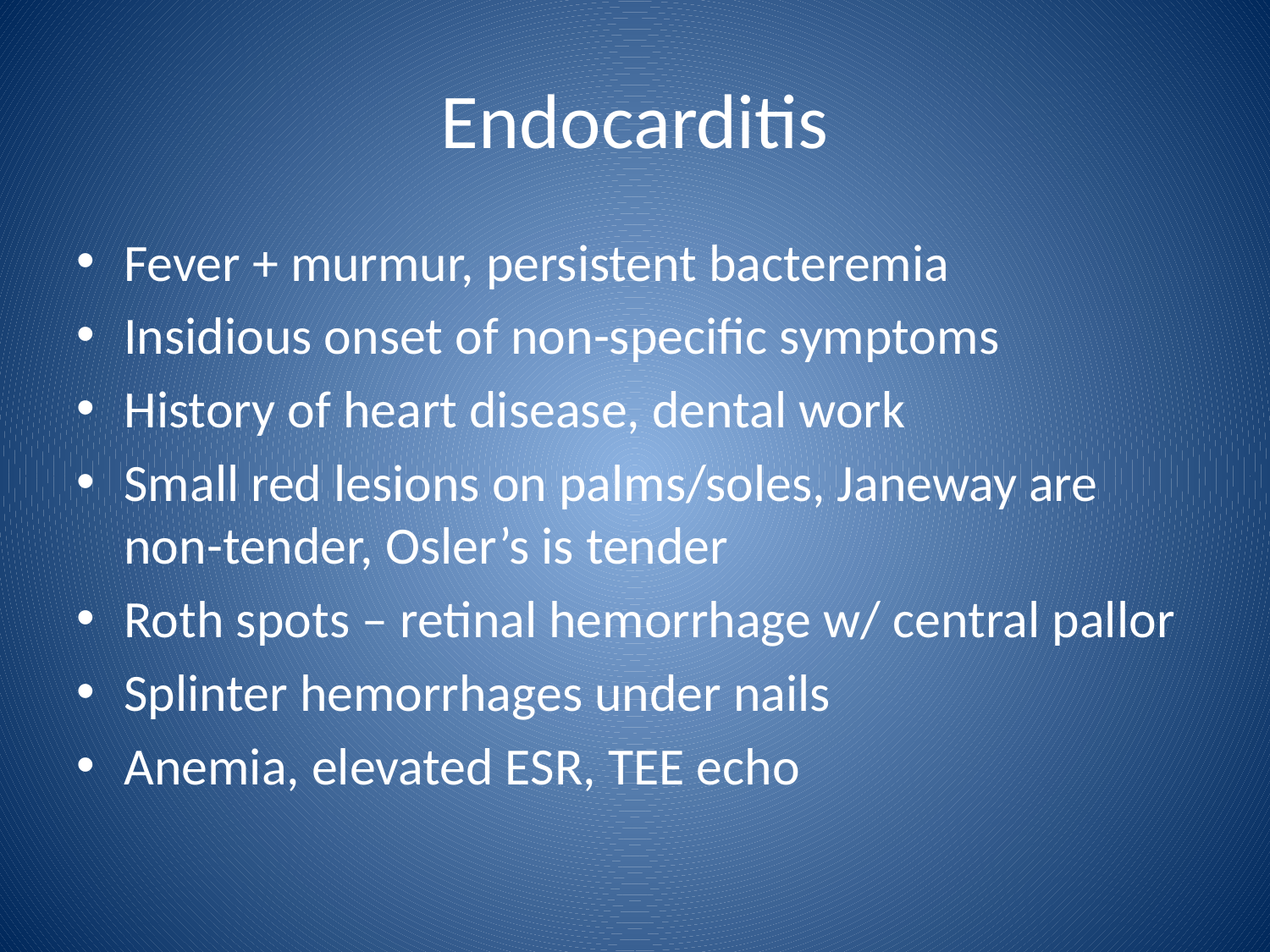

# Endocarditis
Fever + murmur, persistent bacteremia
Insidious onset of non-specific symptoms
History of heart disease, dental work
Small red lesions on palms/soles, Janeway are non-tender, Osler’s is tender
Roth spots – retinal hemorrhage w/ central pallor
Splinter hemorrhages under nails
Anemia, elevated ESR, TEE echo